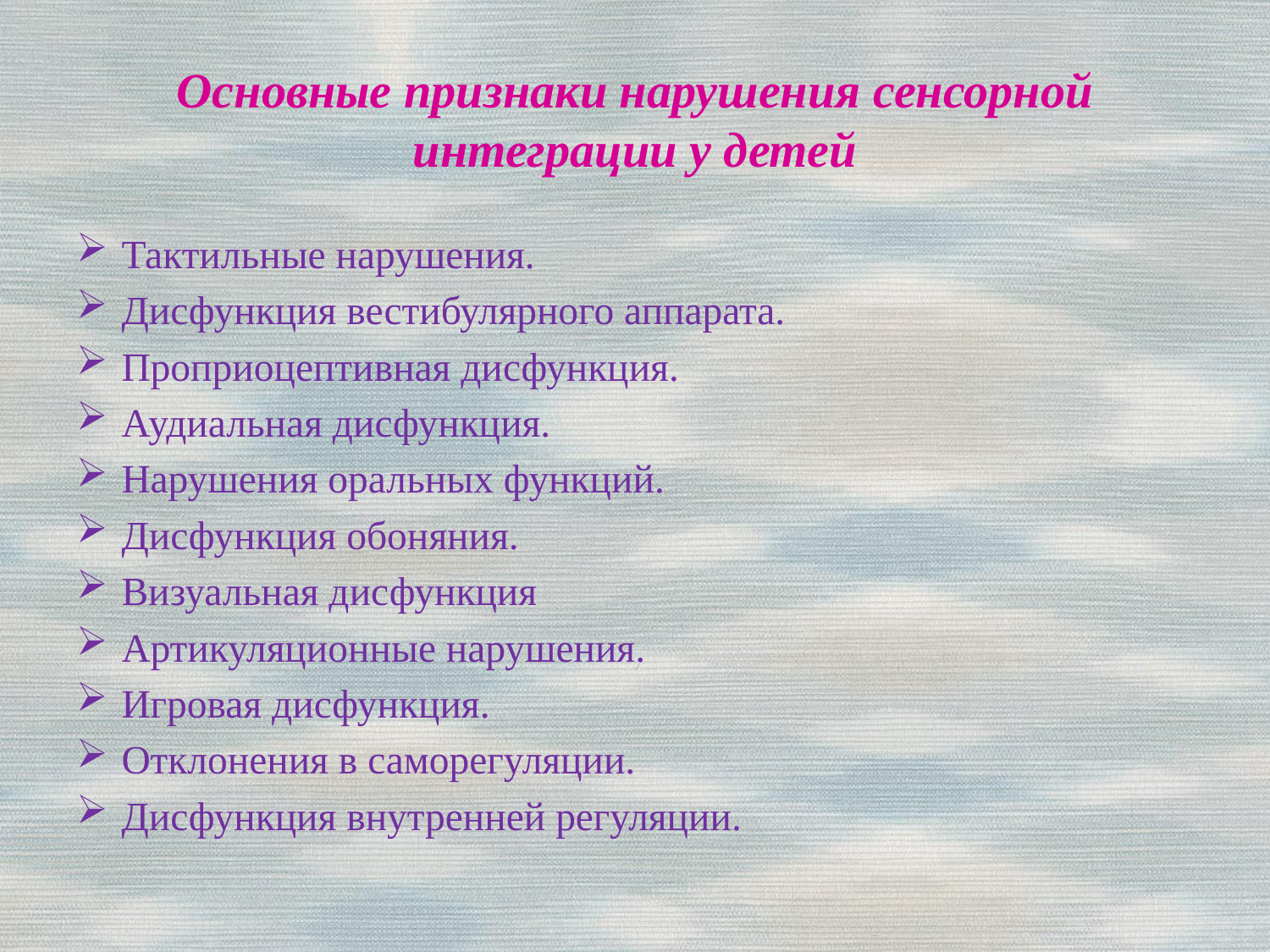

# Основные признаки нарушения сенсорной интеграции у детей
Тактильные нарушения.
Дисфункция вестибулярного аппарата.
Проприоцептивная дисфункция.
Аудиальная дисфункция.
Нарушения оральных функций.
Дисфункция обоняния.
Визуальная дисфункция
Артикуляционные нарушения.
Игровая дисфункция.
Отклонения в саморегуляции.
Дисфункция внутренней регуляции.